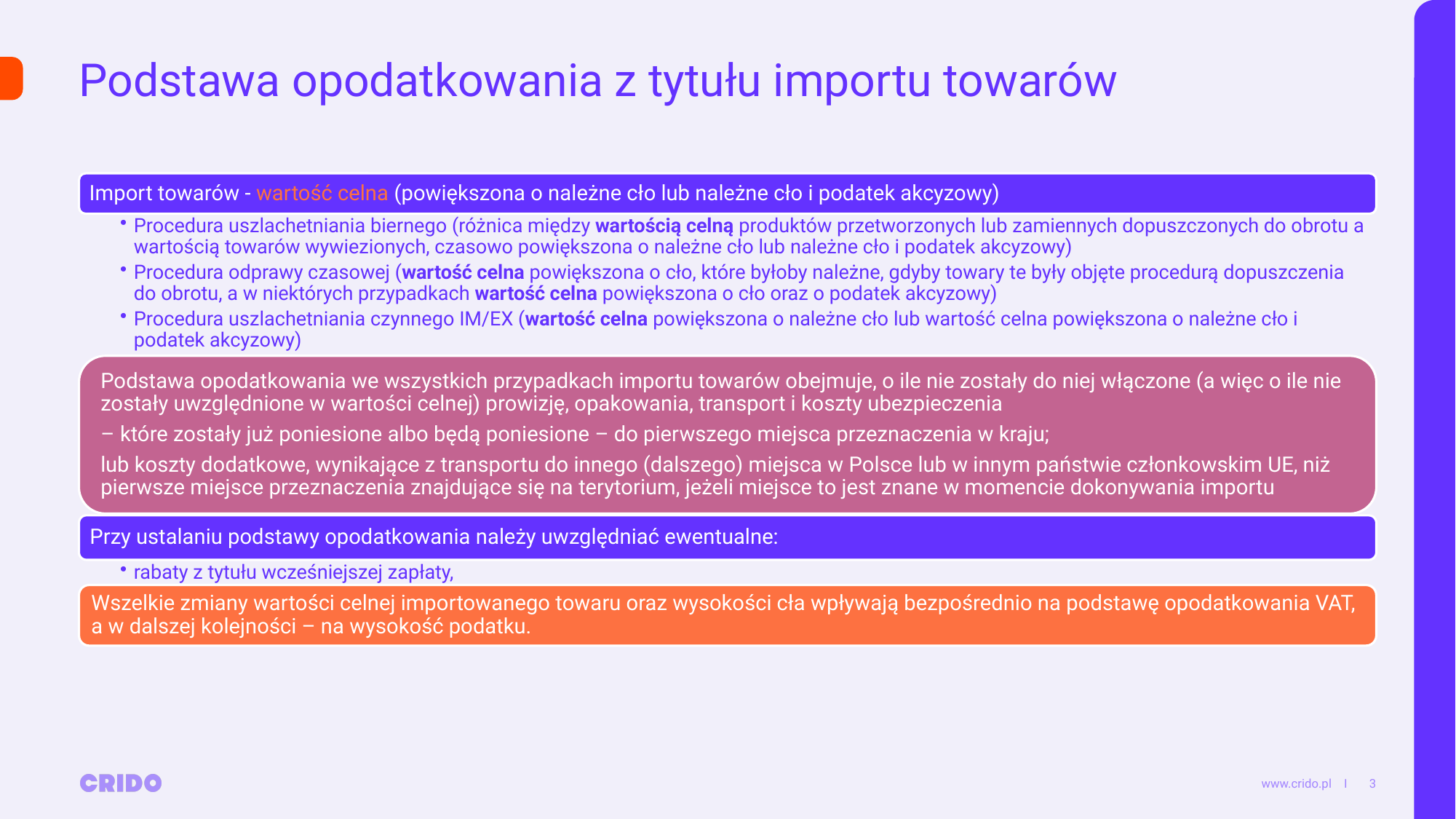

# Podstawa opodatkowania z tytułu importu towarów
Import towarów - wartość celna (powiększona o należne cło lub należne cło i podatek akcyzowy)
Procedura uszlachetniania biernego (różnica między wartością celną produktów przetworzonych lub zamiennych dopuszczonych do obrotu a wartością towarów wywiezionych, czasowo powiększona o należne cło lub należne cło i podatek akcyzowy)
Procedura odprawy czasowej (wartość celna powiększona o cło, które byłoby należne, gdyby towary te były objęte procedurą dopuszczenia do obrotu, a w niektórych przypadkach wartość celna powiększona o cło oraz o podatek akcyzowy)
Procedura uszlachetniania czynnego IM/EX (wartość celna powiększona o należne cło lub wartość celna powiększona o należne cło i podatek akcyzowy)
Podstawa opodatkowania we wszystkich przypadkach importu towarów obejmuje, o ile nie zostały do niej włączone (a więc o ile nie zostały uwzględnione w wartości celnej) prowizję, opakowania, transport i koszty ubezpieczenia
– które zostały już poniesione albo będą poniesione – do pierwszego miejsca przeznaczenia w kraju;
lub koszty dodatkowe, wynikające z transportu do innego (dalszego) miejsca w Polsce lub w innym państwie członkowskim UE, niż pierwsze miejsce przeznaczenia znajdujące się na terytorium, jeżeli miejsce to jest znane w momencie dokonywania importu
Przy ustalaniu podstawy opodatkowania należy uwzględniać ewentualne:
rabaty z tytułu wcześniejszej zapłaty,
opusty lub obniżki cen uwzględnione w momencie sprzedaży.
Wszelkie zmiany wartości celnej importowanego towaru oraz wysokości cła wpływają bezpośrednio na podstawę opodatkowania VAT, a w dalszej kolejności – na wysokość podatku.
www.crido.pl    I
3